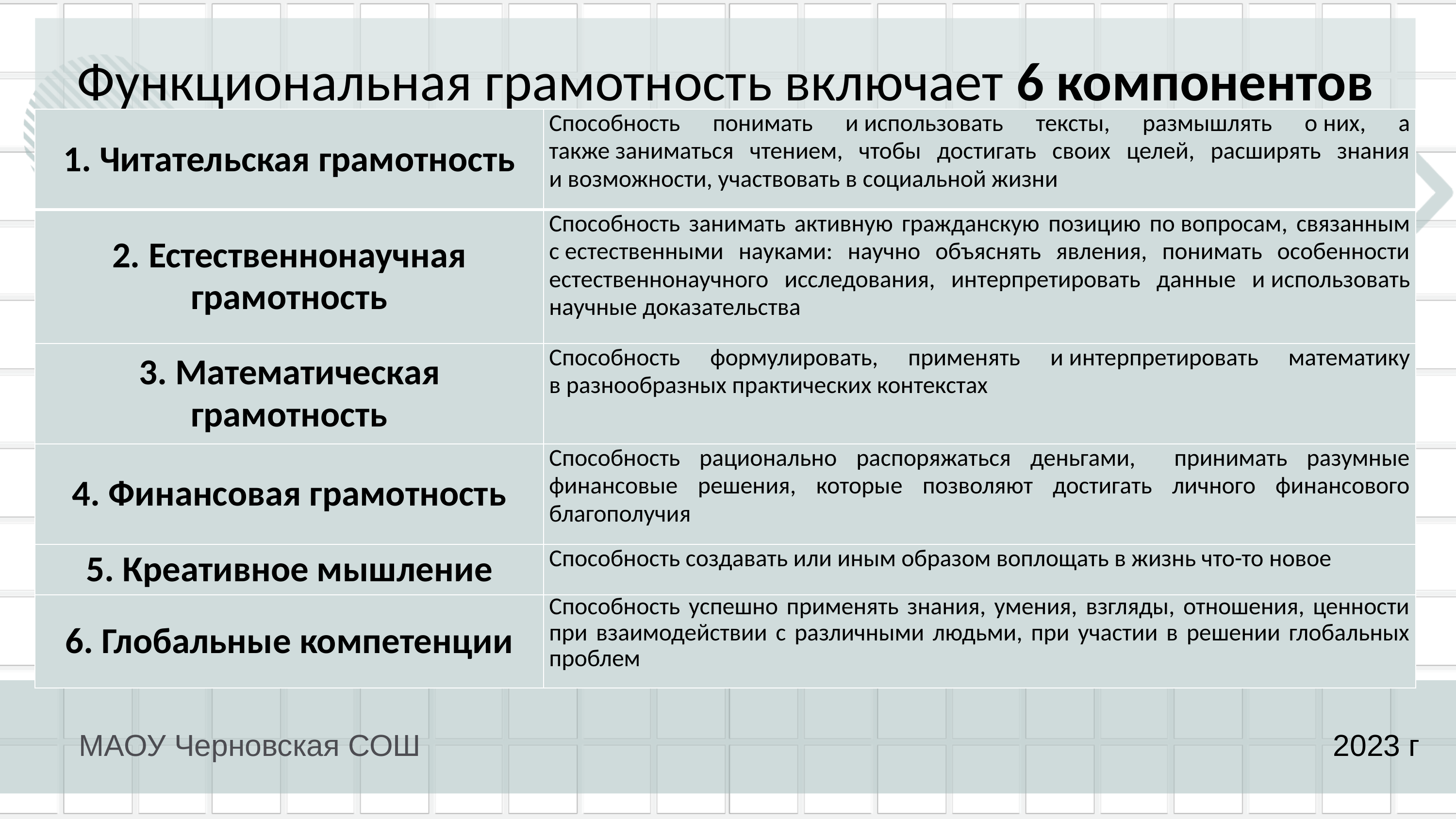

Функциональная грамотность включает 6 компонентов

| 1. Читательская грамотность | Способность понимать и использовать тексты, размышлять о них, а также заниматься чтением, чтобы достигать своих целей, расширять знания и возможности, участвовать в социальной жизни |
| --- | --- |
| 2. Естественнонаучная грамотность | Способность занимать активную гражданскую позицию по вопросам, связанным с естественными науками: научно объяснять явления, понимать особенности естественнонаучного исследования, интерпретировать данные и использовать научные доказательства |
| 3. Математическая грамотность | Способность формулировать, применять и интерпретировать математику в разнообразных практических контекстах |
| 4. Финансовая грамотность | Способность рационально распоряжаться деньгами, принимать разумные финансовые решения, которые позволяют достигать личного финансового благополучия |
| 5. Креативное мышление | Способность создавать или иным образом воплощать в жизнь что-то новое |
| 6. Глобальные компетенции | Способность успешно применять знания, умения, взгляды, отношения, ценности при взаимодействии с различными людьми, при участии в решении глобальных проблем |

МАОУ Черновская СОШ
2023 г